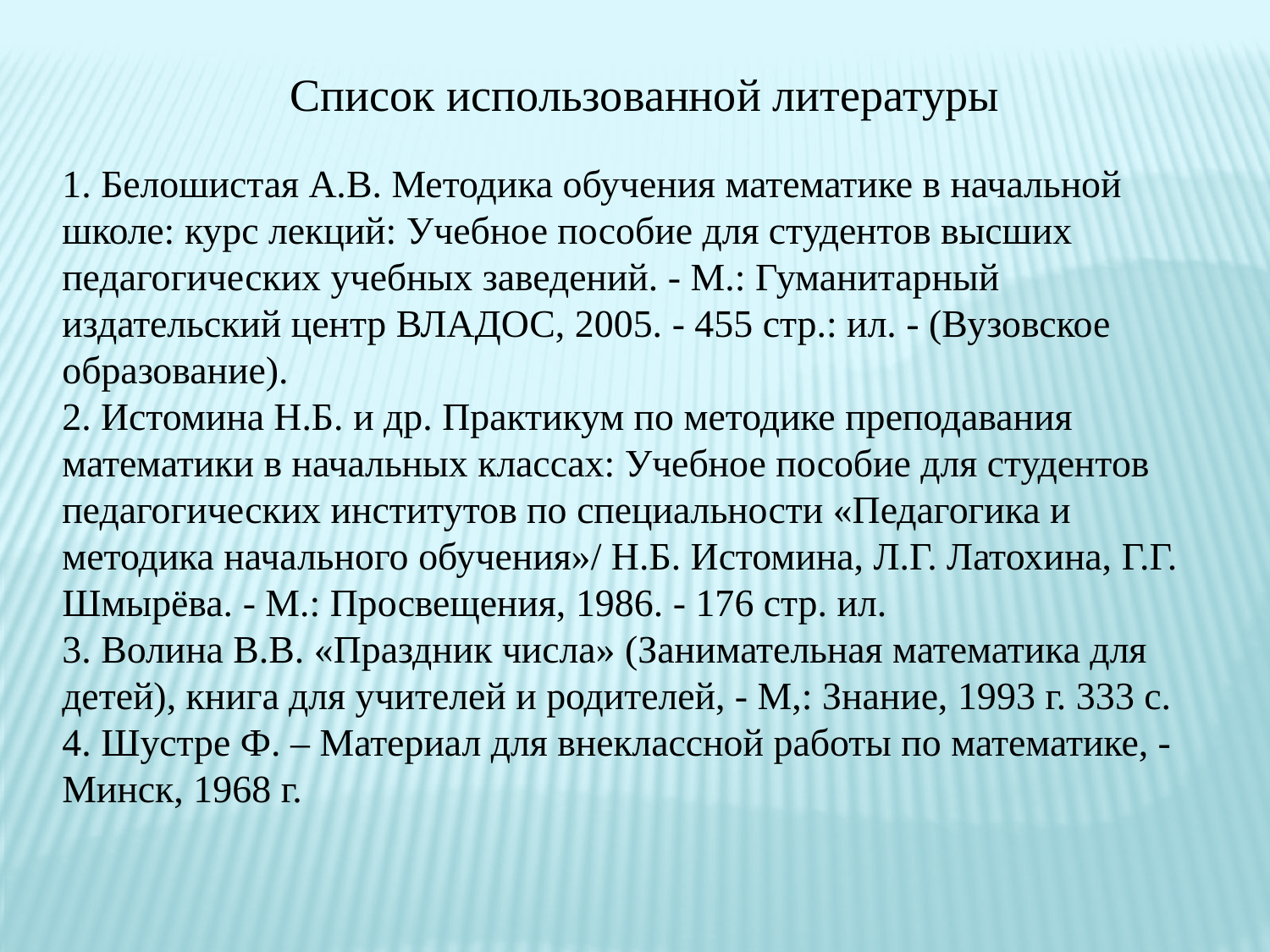

Список использованной литературы

1. Белошистая А.В. Методика обучения математике в начальной школе: курс лекций: Учебное пособие для студентов высших педагогических учебных заведений. - М.: Гуманитарный издательский центр ВЛАДОС, 2005. - 455 стр.: ил. - (Вузовское образование).
2. Истомина Н.Б. и др. Практикум по методике преподавания математики в начальных классах: Учебное пособие для студентов педагогических институтов по специальности «Педагогика и методика начального обучения»/ Н.Б. Истомина, Л.Г. Латохина, Г.Г. Шмырёва. - М.: Просвещения, 1986. - 176 стр. ил.
3. Волина В.В. «Праздник числа» (Занимательная математика для детей), книга для учителей и родителей, - М,: Знание, 1993 г. 333 с.
4. Шустре Ф. – Материал для внеклассной работы по математике, - Минск, 1968 г.